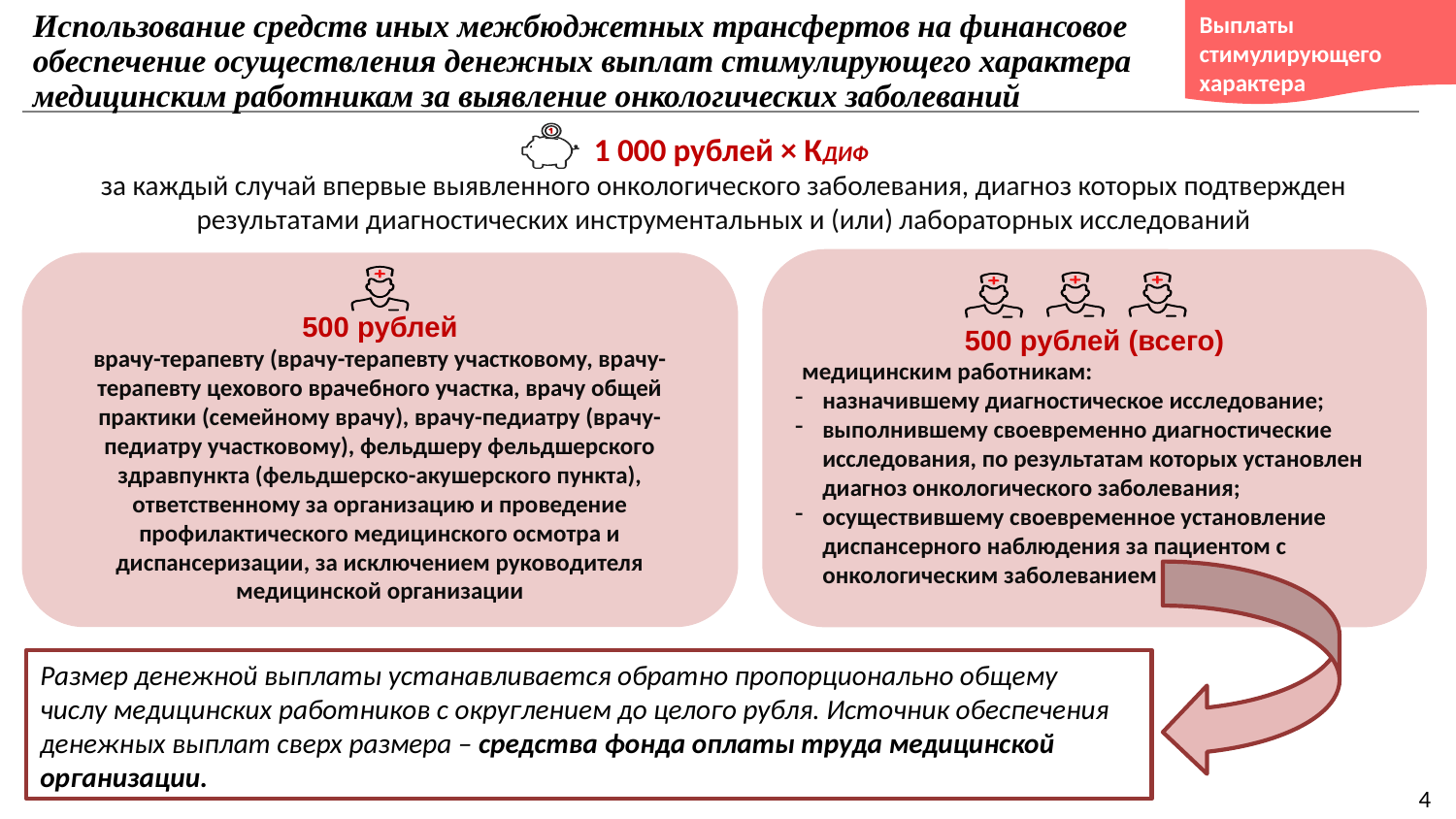

Использование средств иных межбюджетных трансфертов на финансовое обеспечение осуществления денежных выплат стимулирующего характера медицинским работникам за выявление онкологических заболеваний
Выплаты стимулирующего характера
  1 000 рублей × КДИФ
за каждый случай впервые выявленного онкологического заболевания, диагноз которых подтвержден результатами диагностических инструментальных и (или) лабораторных исследований

500 рублей (всего)
 медицинским работникам:
назначившему диагностическое исследование;
выполнившему своевременно диагностические исследования, по результатам которых установлен диагноз онкологического заболевания;
осуществившему своевременное установление диспансерного наблюдения за пациентом с онкологическим заболеванием

500 рублей
врачу-терапевту (врачу-терапевту участковому, врачу-терапевту цехового врачебного участка, врачу общей практики (семейному врачу), врачу-педиатру (врачу-педиатру участковому), фельдшеру фельдшерского здравпункта (фельдшерско-акушерского пункта), ответственному за организацию и проведение профилактического медицинского осмотра и диспансеризации, за исключением руководителя медицинской организации

Размер денежной выплаты устанавливается обратно пропорционально общему числу медицинских работников с округлением до целого рубля. Источник обеспечения денежных выплат сверх размера – средства фонда оплаты труда медицинской организации.

4